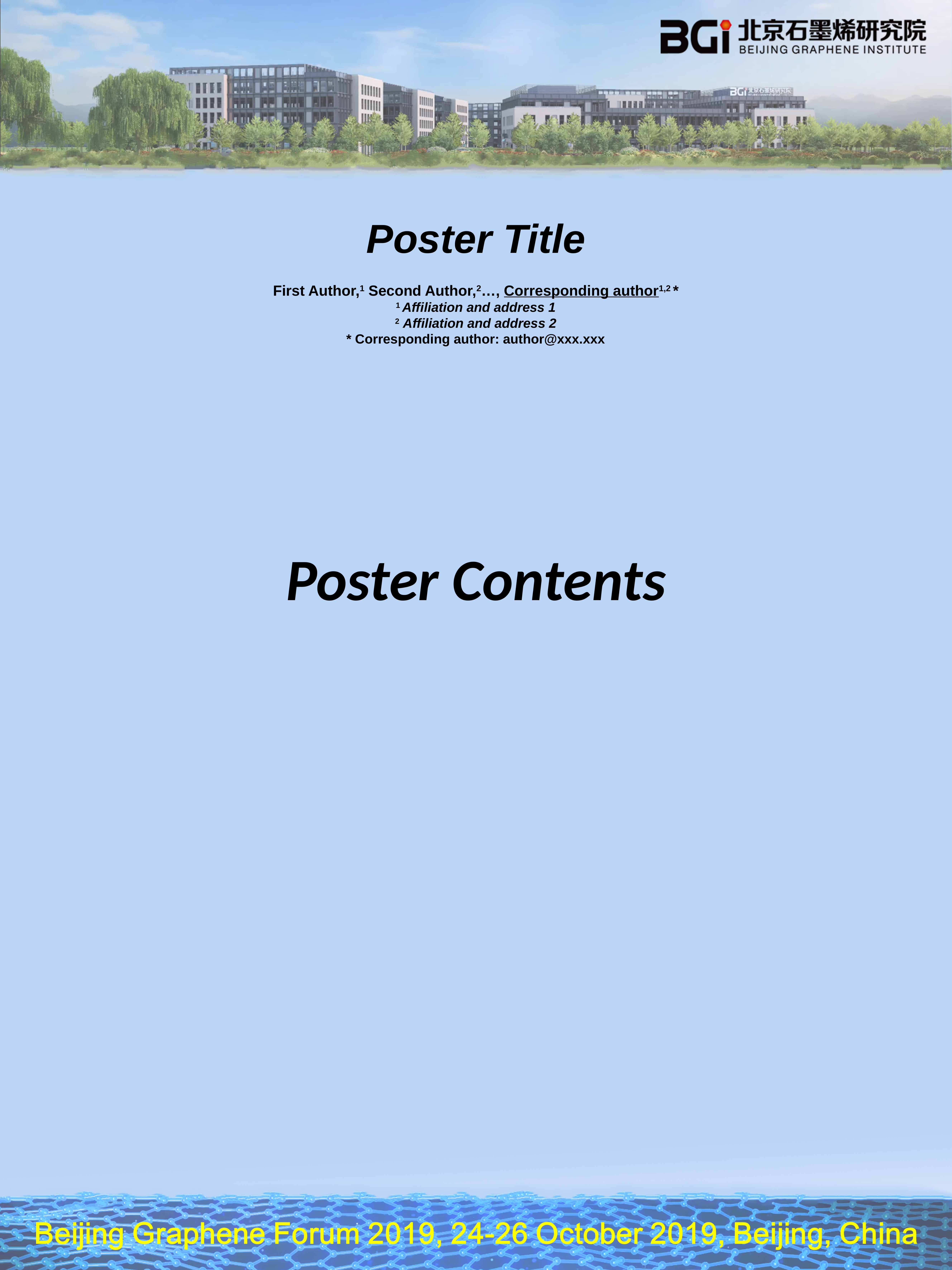

Poster Title
First Author,1 Second Author,2…, Corresponding author1,2 *
1 Affiliation and address 1
2 Affiliation and address 2
* Corresponding author: author@xxx.xxx
Poster Contents